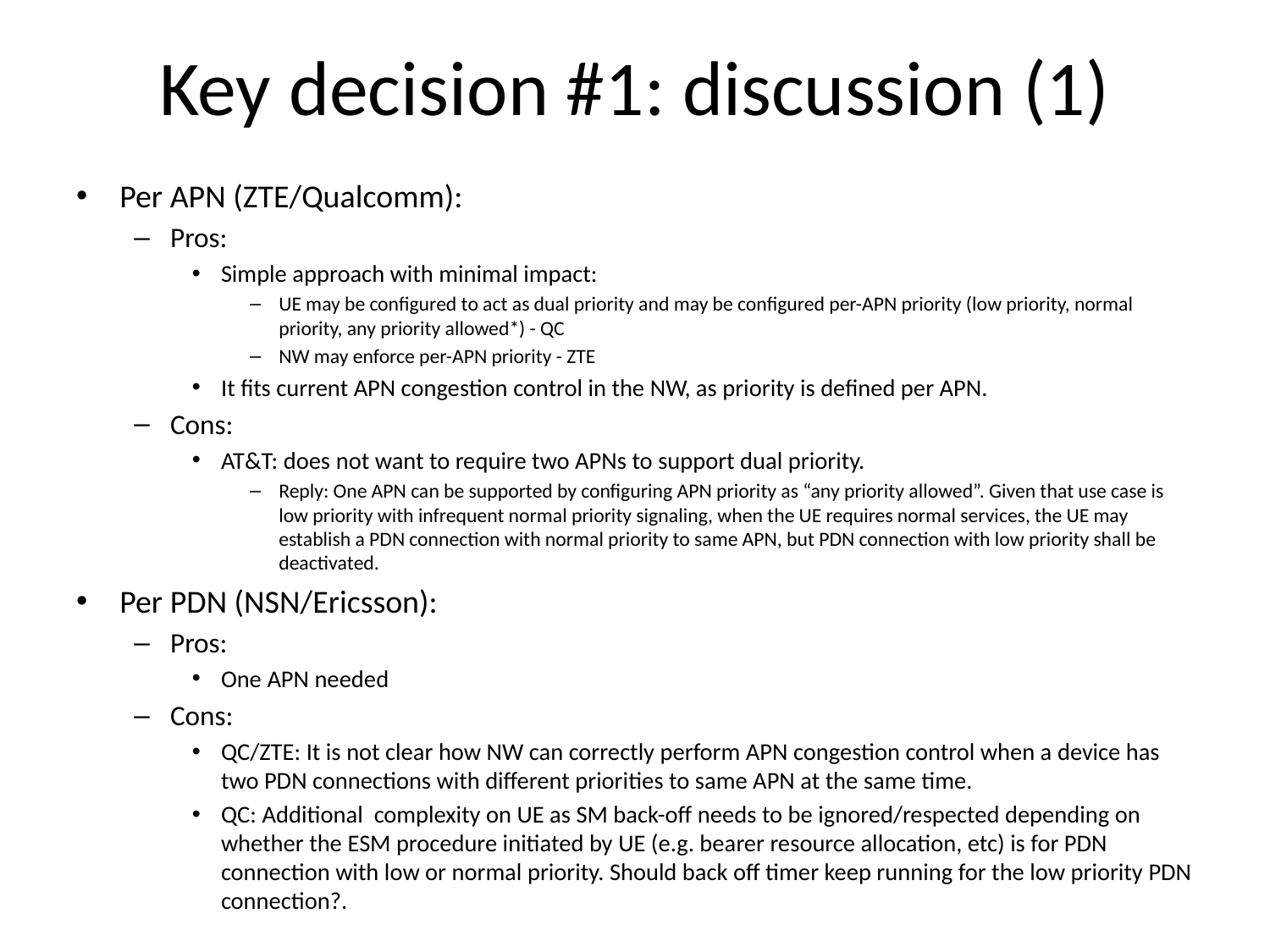

# Key decision #1: discussion (1)
Per APN (ZTE/Qualcomm):
Pros:
Simple approach with minimal impact:
UE may be configured to act as dual priority and may be configured per-APN priority (low priority, normal priority, any priority allowed*) - QC
NW may enforce per-APN priority - ZTE
It fits current APN congestion control in the NW, as priority is defined per APN.
Cons:
AT&T: does not want to require two APNs to support dual priority.
Reply: One APN can be supported by configuring APN priority as “any priority allowed”. Given that use case is low priority with infrequent normal priority signaling, when the UE requires normal services, the UE may establish a PDN connection with normal priority to same APN, but PDN connection with low priority shall be deactivated.
Per PDN (NSN/Ericsson):
Pros:
One APN needed
Cons:
QC/ZTE: It is not clear how NW can correctly perform APN congestion control when a device has two PDN connections with different priorities to same APN at the same time.
QC: Additional  complexity on UE as SM back-off needs to be ignored/respected depending on whether the ESM procedure initiated by UE (e.g. bearer resource allocation, etc) is for PDN connection with low or normal priority. Should back off timer keep running for the low priority PDN connection?.